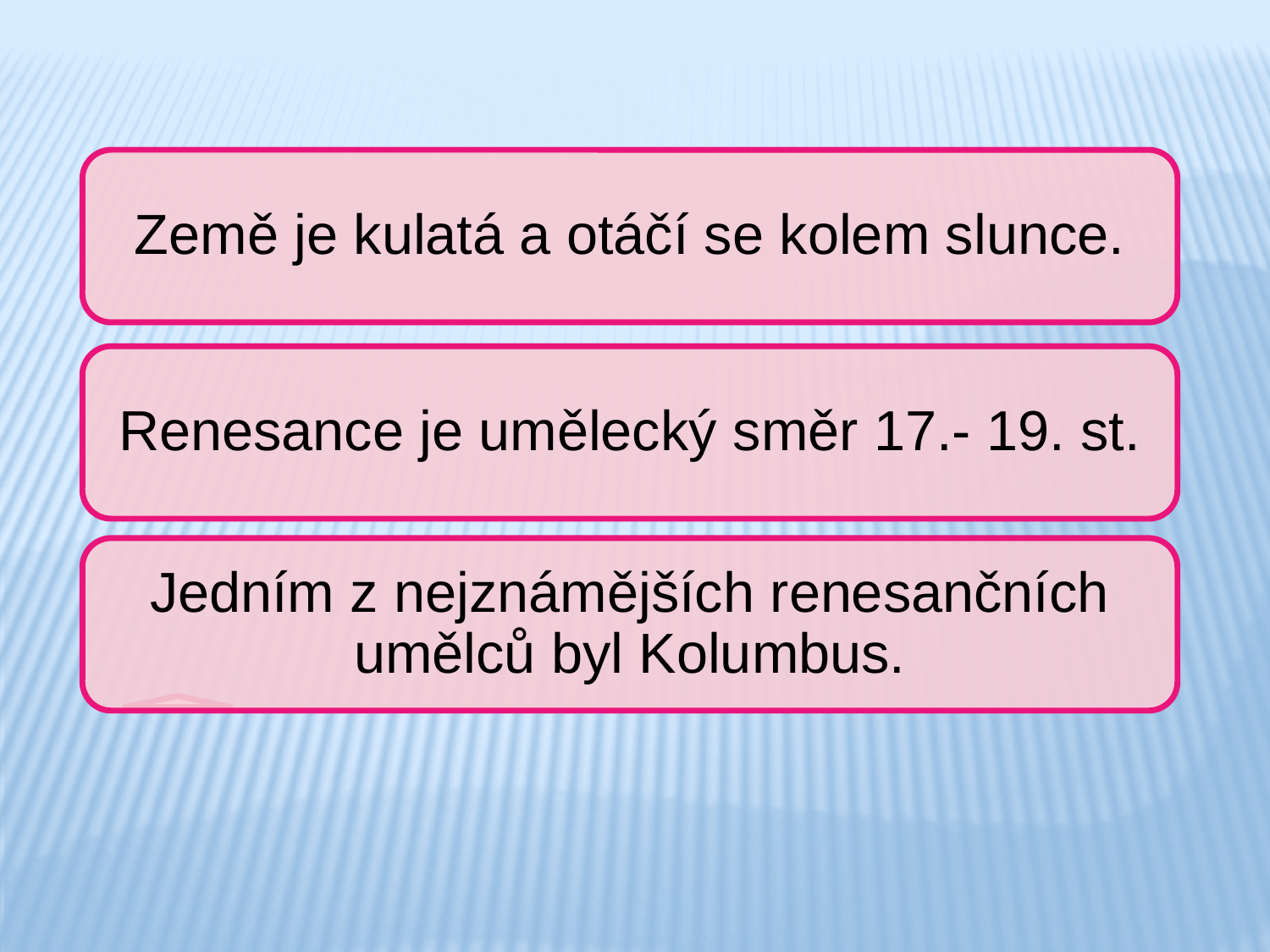

Země je kulatá a otáčí se kolem slunce.
Renesance je umělecký směr 17.- 19. st.
Jedním z nejznámějších renesančních umělců byl Kolumbus.